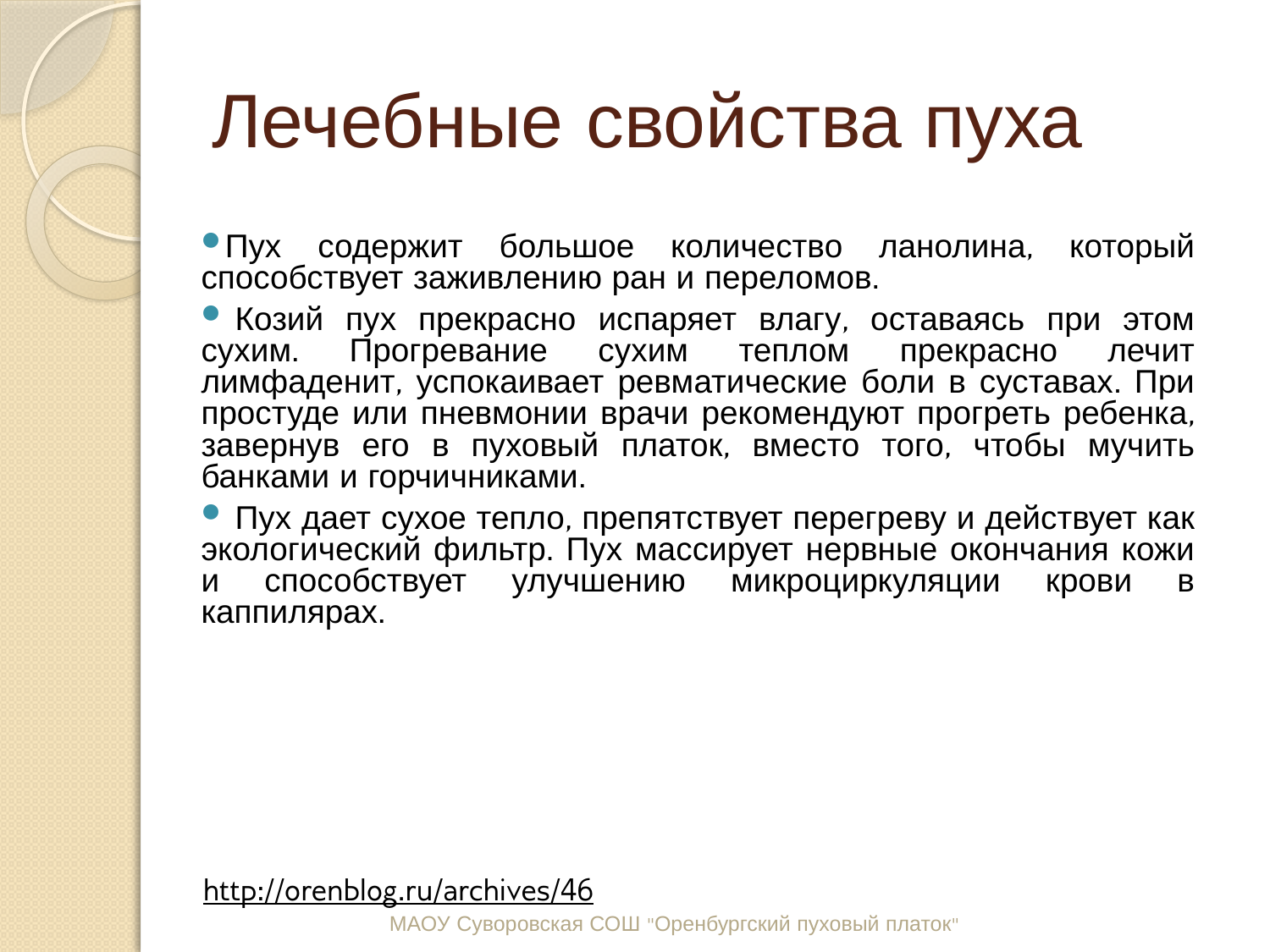

# Лечебные свойства пуха
Пух содержит большое количество ланолина, который способствует заживлению ран и переломов.
 Козий пух прекрасно испаряет влагу, оставаясь при этом сухим. Прогревание сухим теплом прекрасно лечит лимфаденит, успокаивает ревматические боли в суставах. При простуде или пневмонии врачи рекомендуют прогреть ребенка, завернув его в пуховый платок, вместо того, чтобы мучить банками и горчичниками.
 Пух дает сухое тепло, препятствует перегреву и действует как экологический фильтр. Пух массирует нервные окончания кожи и способствует улучшению микроциркуляции крови в каппилярах.

http://orenblog.ru/archives/46
МАОУ Суворовская СОШ "Оренбургский пуховый платок"